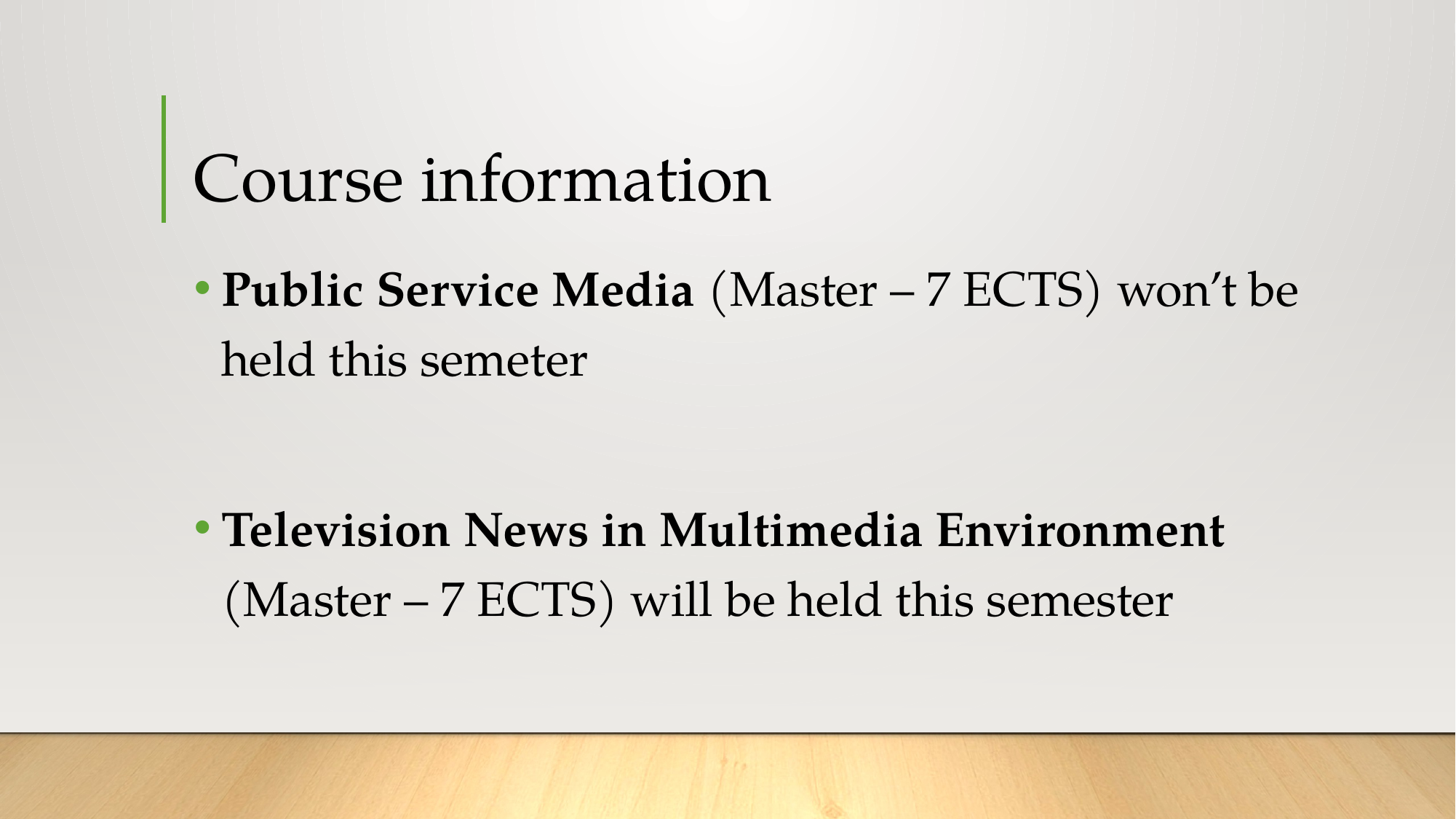

# Course information
Public Service Media (Master – 7 ECTS) won’t be held this semeter

Television News in Multimedia Environment (Master – 7 ECTS) will be held this semester